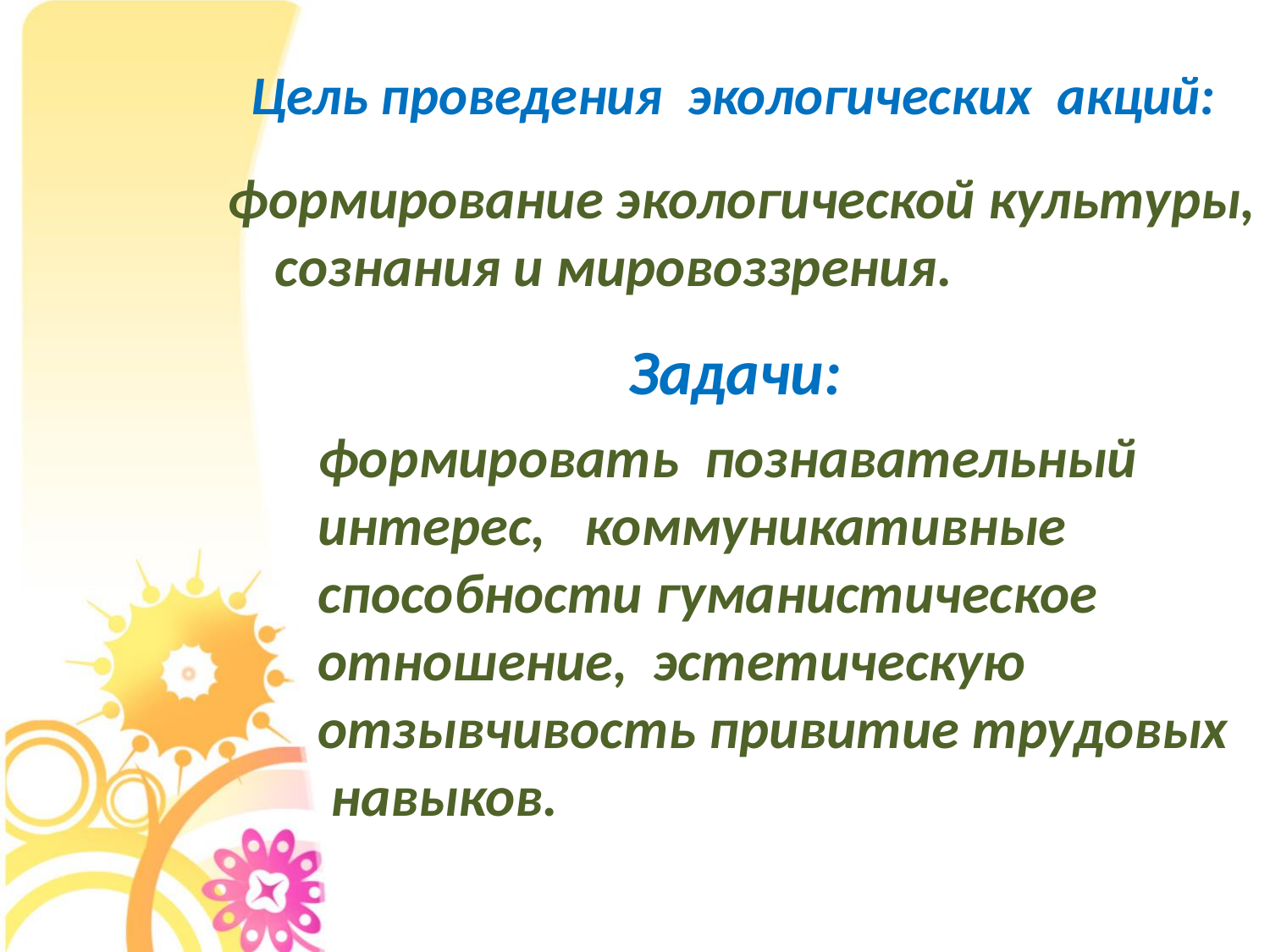

# Цель проведения  экологических  акций:
формирование экологической культуры, сознания и мировоззрения.
Задачи:
формировать  познавательный
интерес,   коммуникативные
способности гуманистическое
отношение,  эстетическую
отзывчивость привитие трудовых
 навыков.